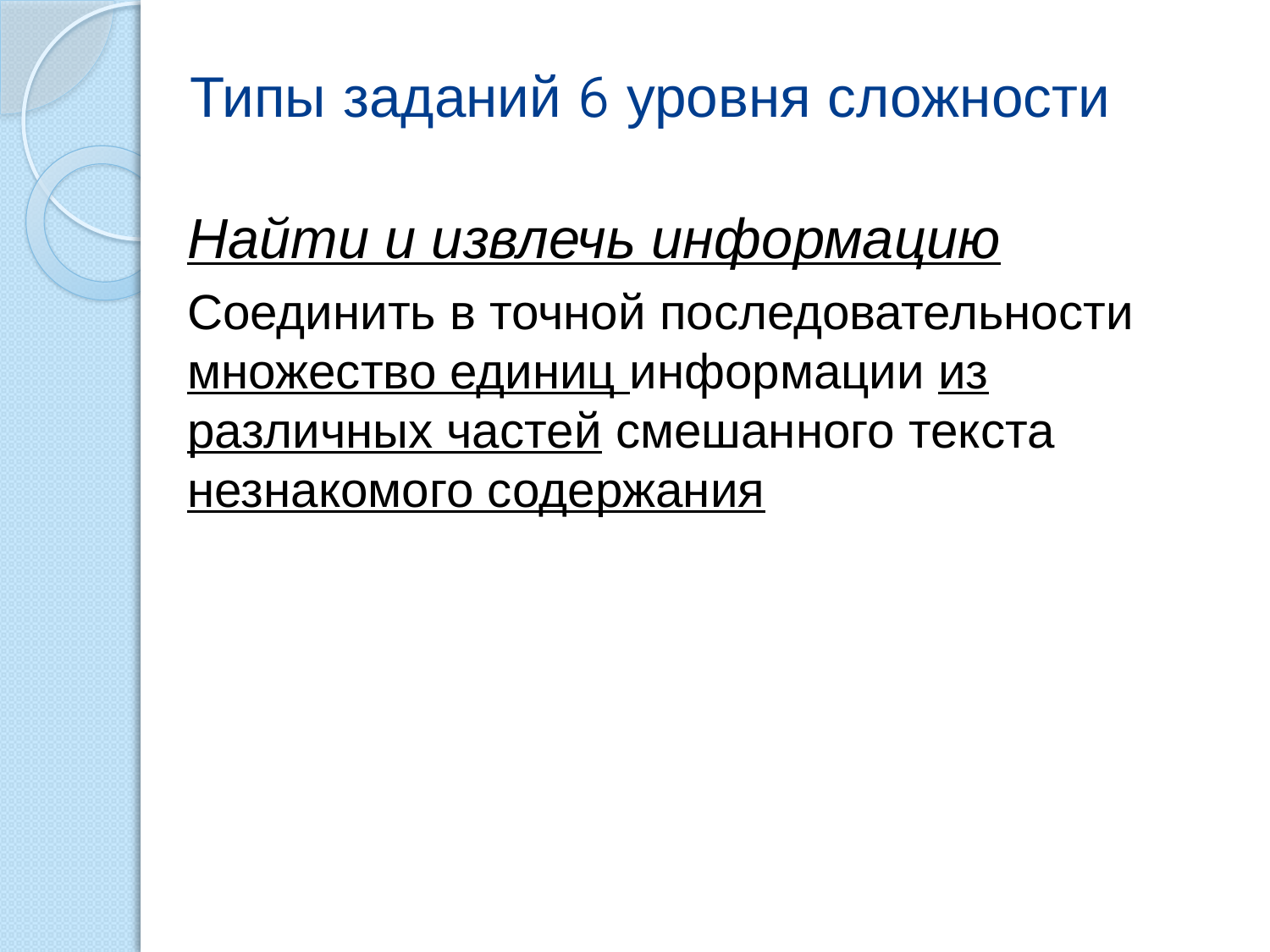

# Типы заданий 6 уровня сложности
Найти и извлечь информацию
Соединить в точной последовательности множество единиц информации из различных частей смешанного текста незнакомого содержания